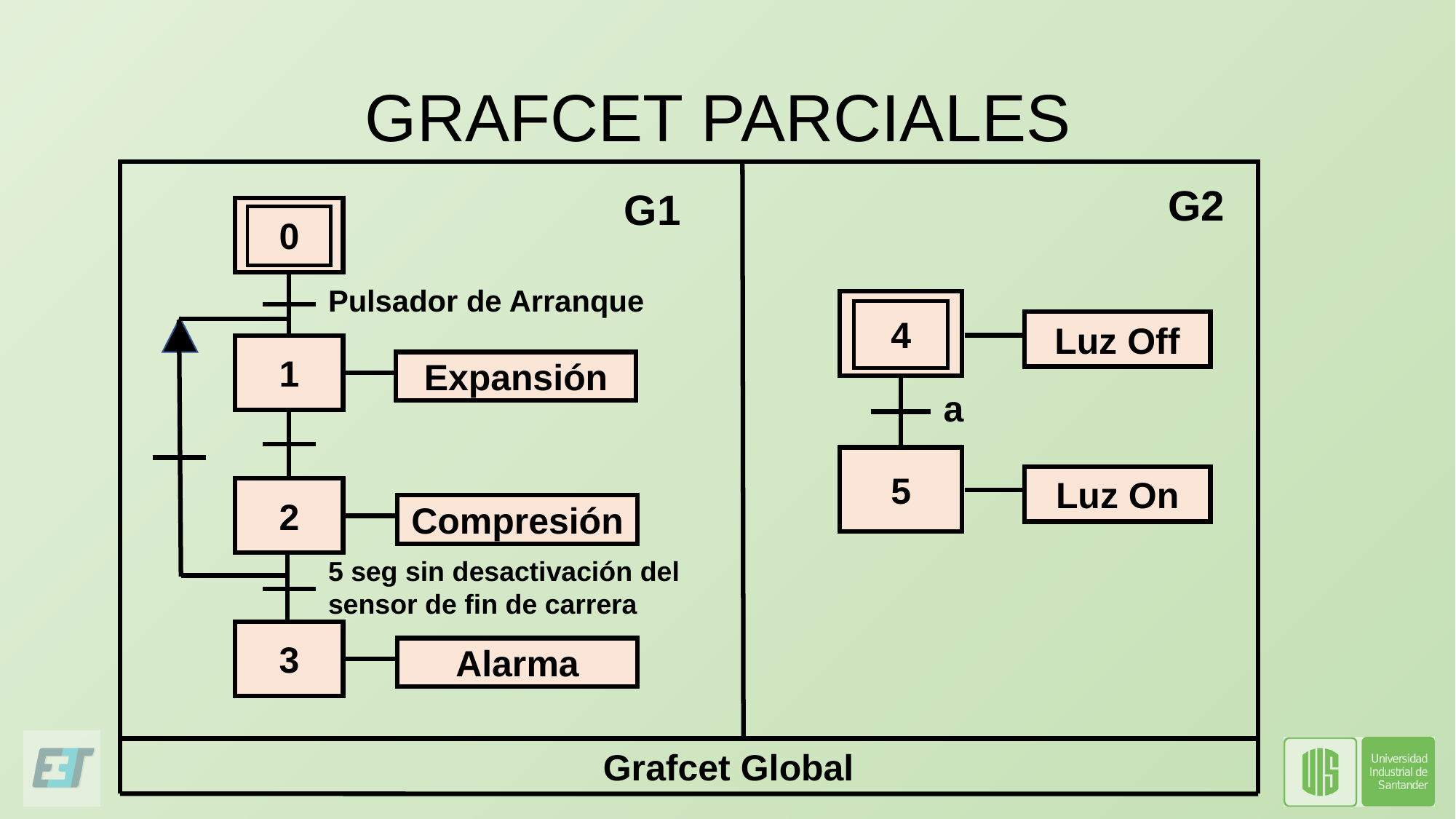

# GRAFCET PARCIALES

G2
G1
0

Pulsador de Arranque
4

Luz Off

1
Expansión
a
5
Luz On
2
Compresión
5 seg sin desactivación del sensor de fin de carrera
3
Alarma
Grafcet Global